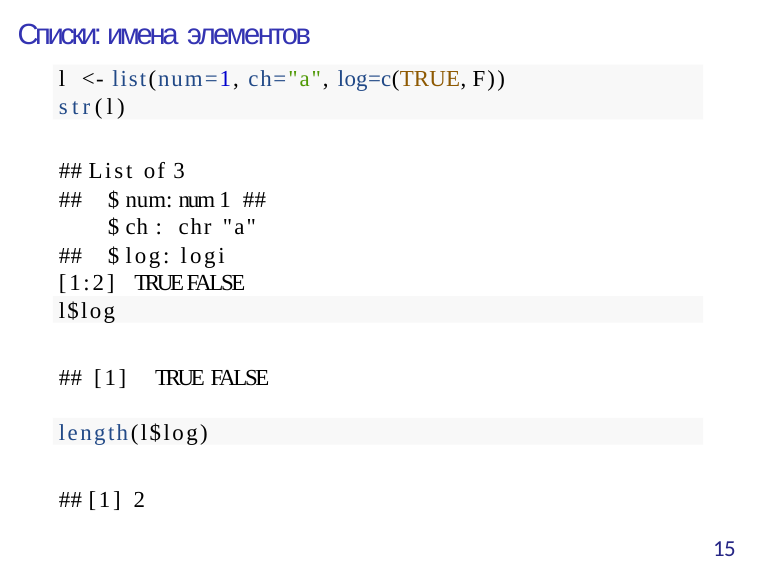

# Списки: имена элементов
l <- list(num=1, ch="a", log=c(TRUE, F))
str(l)
## List of 3
##	$ num: num 1  ##	$ ch : chr "a"
##	$ log: logi [1:2] TRUE FALSE
l$log
## [1]	TRUE FALSE
length(l$log)
## [1] 2
15